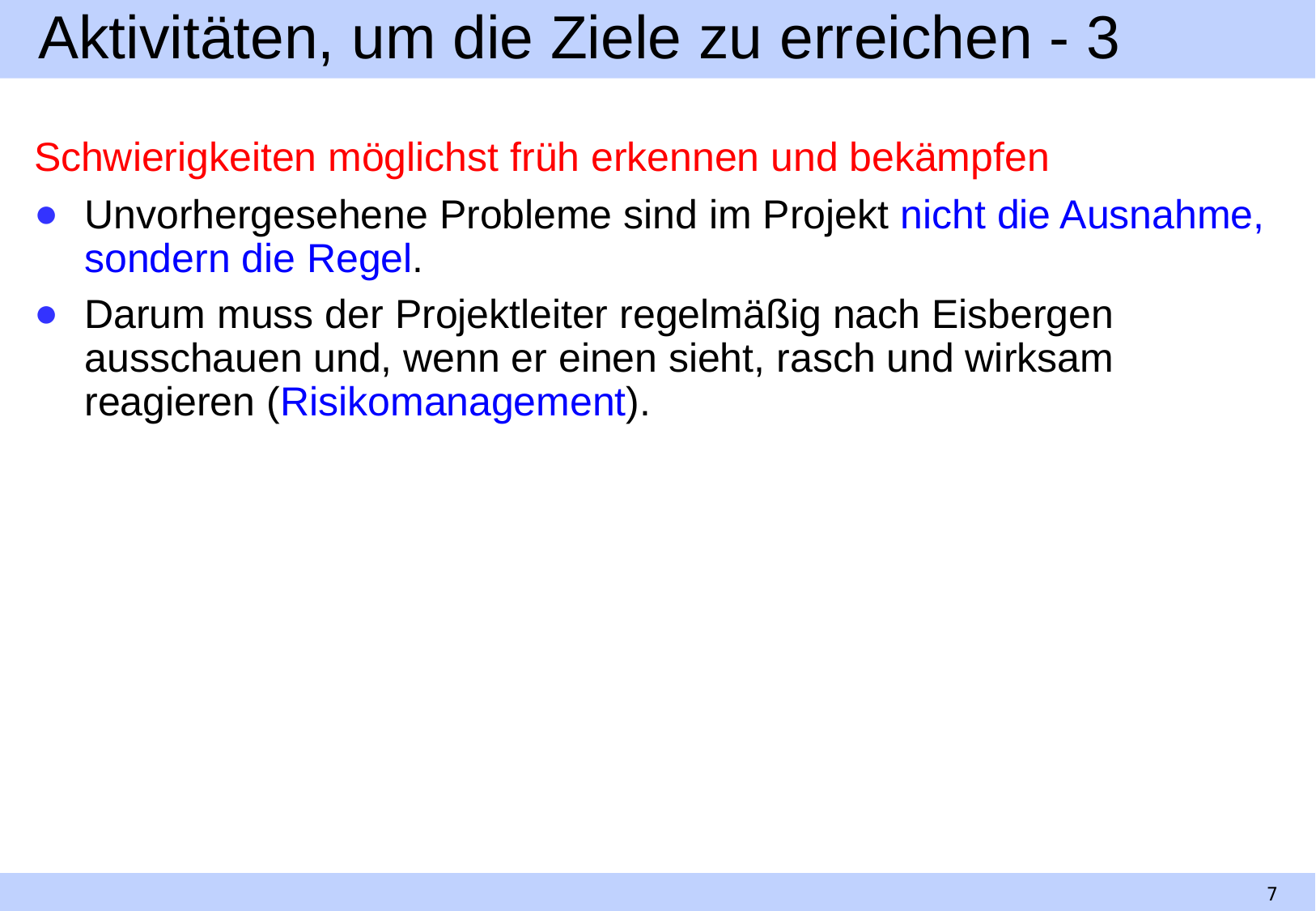

# Aktivitäten, um die Ziele zu erreichen - 3
Schwierigkeiten möglichst früh erkennen und bekämpfen
Unvorhergesehene Probleme sind im Projekt nicht die Ausnahme, sondern die Regel.
Darum muss der Projektleiter regelmäßig nach Eisbergen ausschauen und, wenn er einen sieht, rasch und wirksam reagieren (Risikomanagement).

7